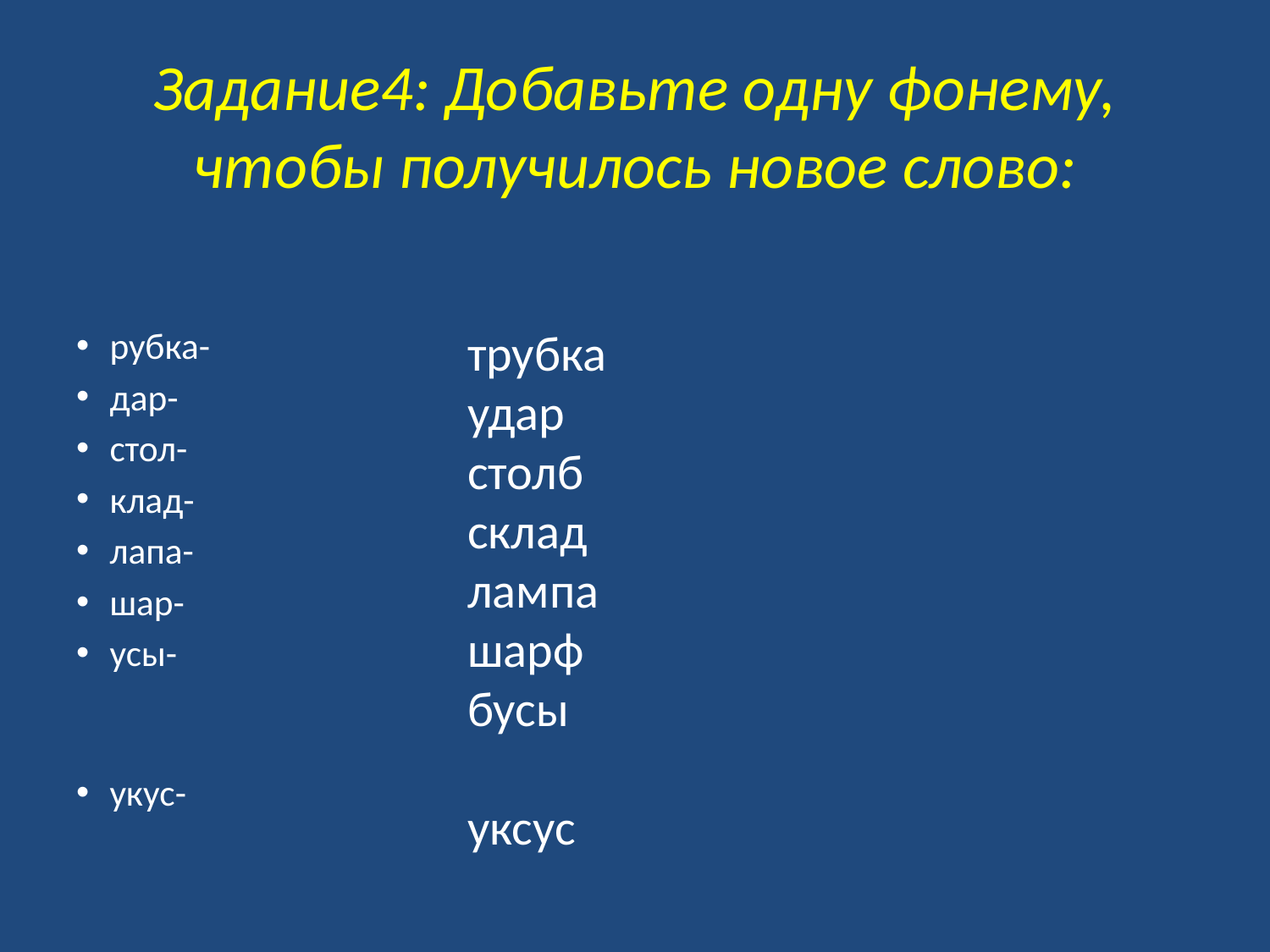

# Задание4: Добавьте одну фонему, чтобы получилось новое слово:
трубка
удар
столб
склад
лампа
шарф
бусы
уксус
рубка-
дар-
стол-
клад-
лапа-
шар-
усы-
укус-